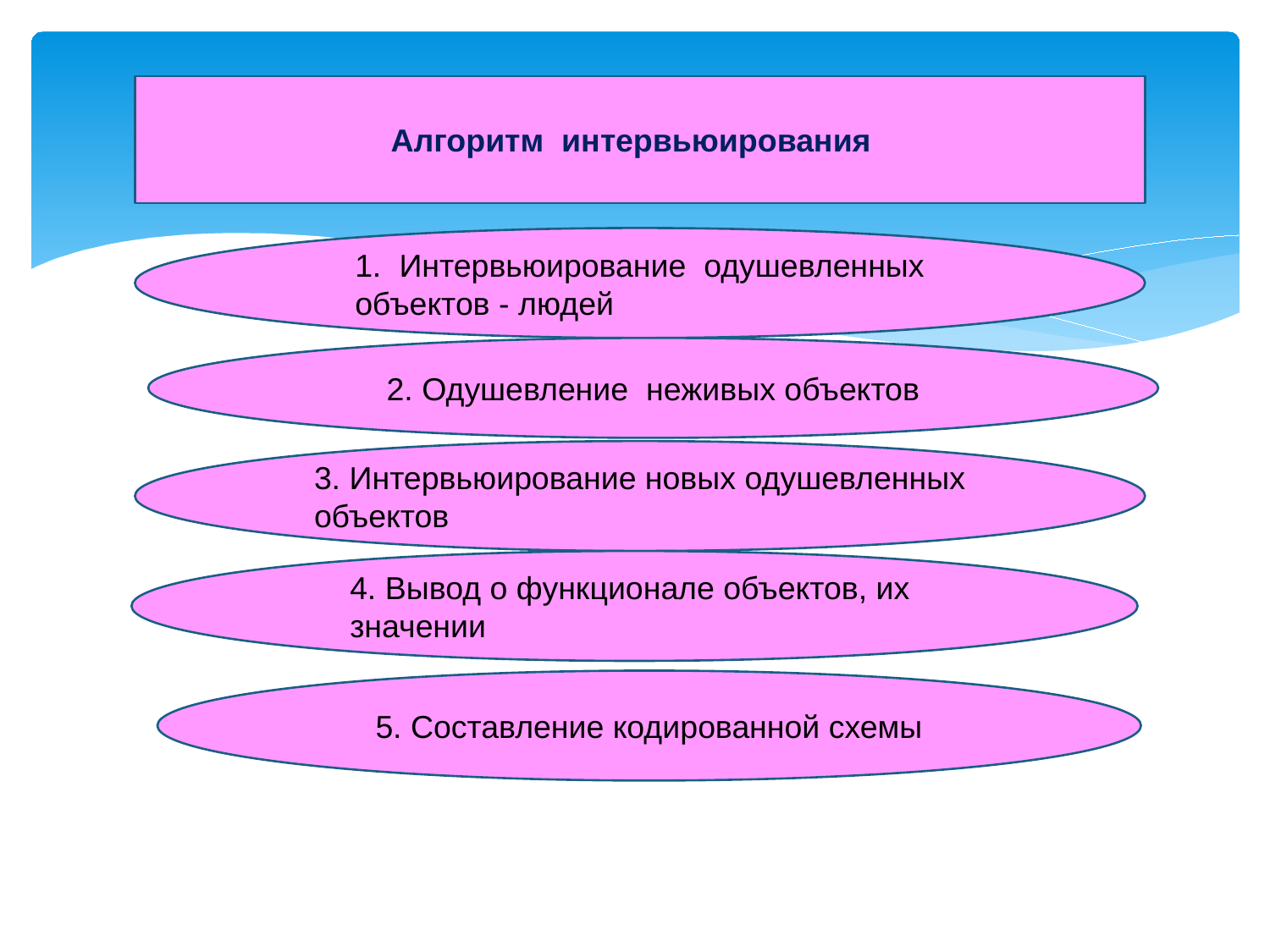

1.  Интервьюирование  одушевленных объектов - людей
2. Одушевление  неживых объектов
3. Интервьюирование новых одушевленных объектов
Алгоритм  интервьюирования
4. Вывод о функционале объектов, их  значении
5. Составление кодированной схемы